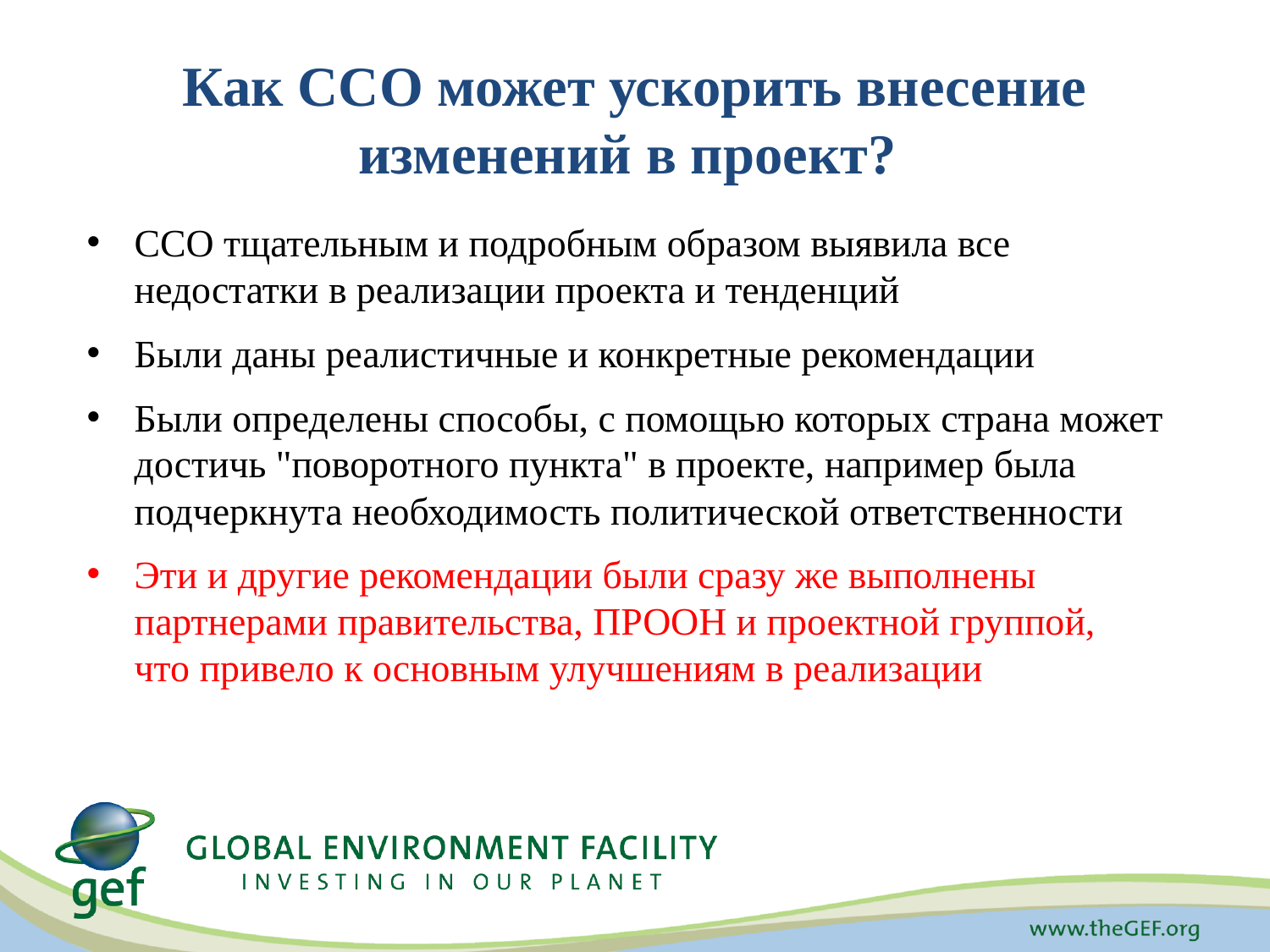

# Как ССО может ускорить внесение изменений в проект?
ССО тщательным и подробным образом выявила все недостатки в реализации проекта и тенденций
Были даны реалистичные и конкретные рекомендации
Были определены способы, с помощью которых страна может достичь "поворотного пункта" в проекте, например была подчеркнута необходимость политической ответственности
Эти и другие рекомендации были сразу же выполнены партнерами правительства, ПРООН и проектной группой,
что привело к основным улучшениям в реализации